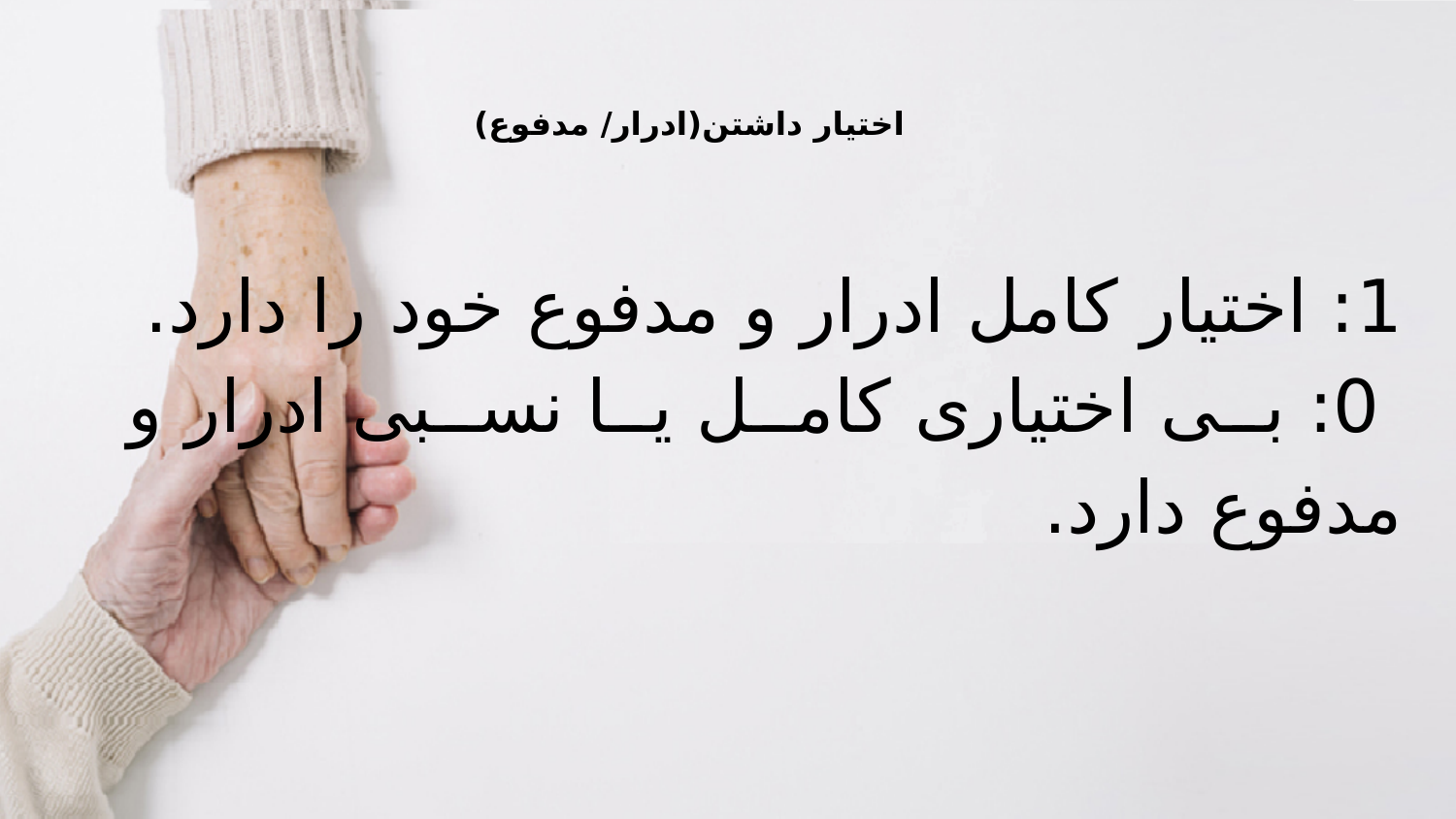

# اختیار داشتن(ادرار/ مدفوع)
1: اختیار کامل ادرار و مدفوع خود را دارد.
 0: بی اختیاری کامل یا نسبی ادرار و مدفوع دارد.